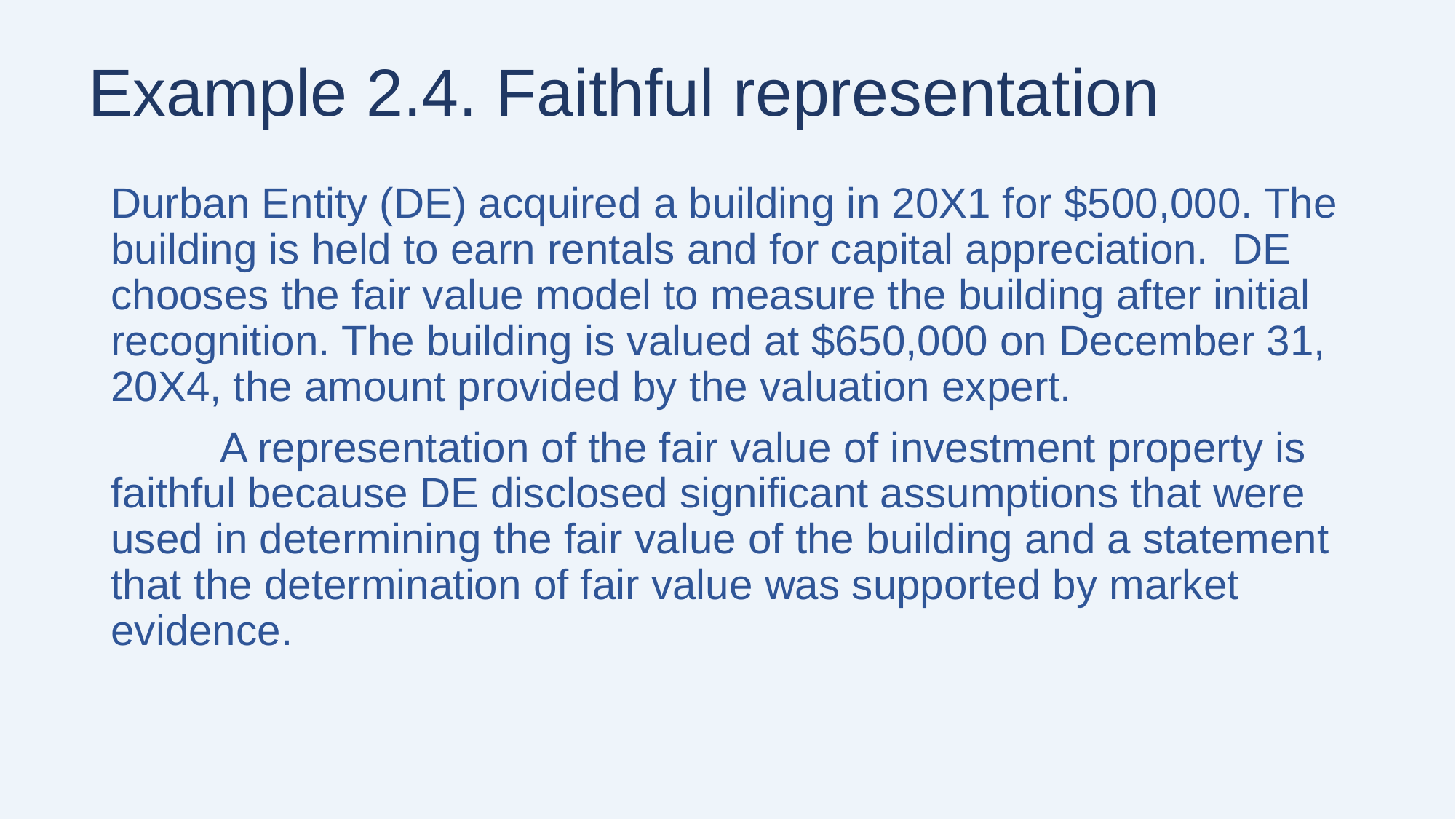

# Example 2.4. Faithful representation
Durban Entity (DE) acquired a building in 20X1 for $500,000. The building is held to earn rentals and for capital appreciation.  DE chooses the fair value model to measure the building after initial recognition. The building is valued at $650,000 on December 31, 20X4, the amount provided by the valuation expert.
	A representation of the fair value of investment property is faithful because DE disclosed significant assumptions that were used in determining the fair value of the building and a statement that the determination of fair value was supported by market evidence.

22